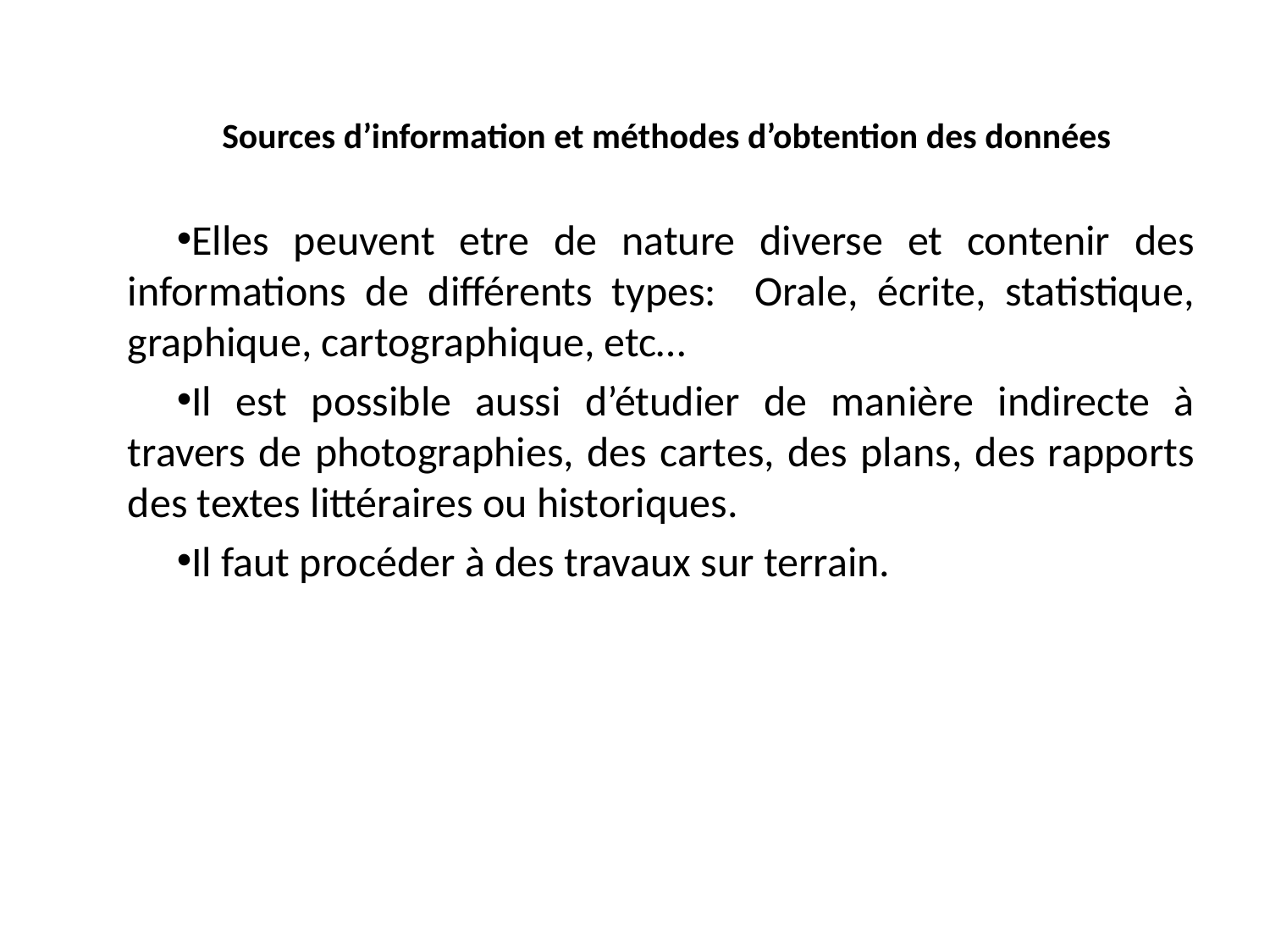

# Sources d’information et méthodes d’obtention des données
Elles peuvent etre de nature diverse et contenir des informations de différents types:  Orale, écrite, statistique, graphique, cartographique, etc…
Il est possible aussi d’étudier de manière indirecte à travers de photographies, des cartes, des plans, des rapports des textes littéraires ou historiques.
Il faut procéder à des travaux sur terrain.